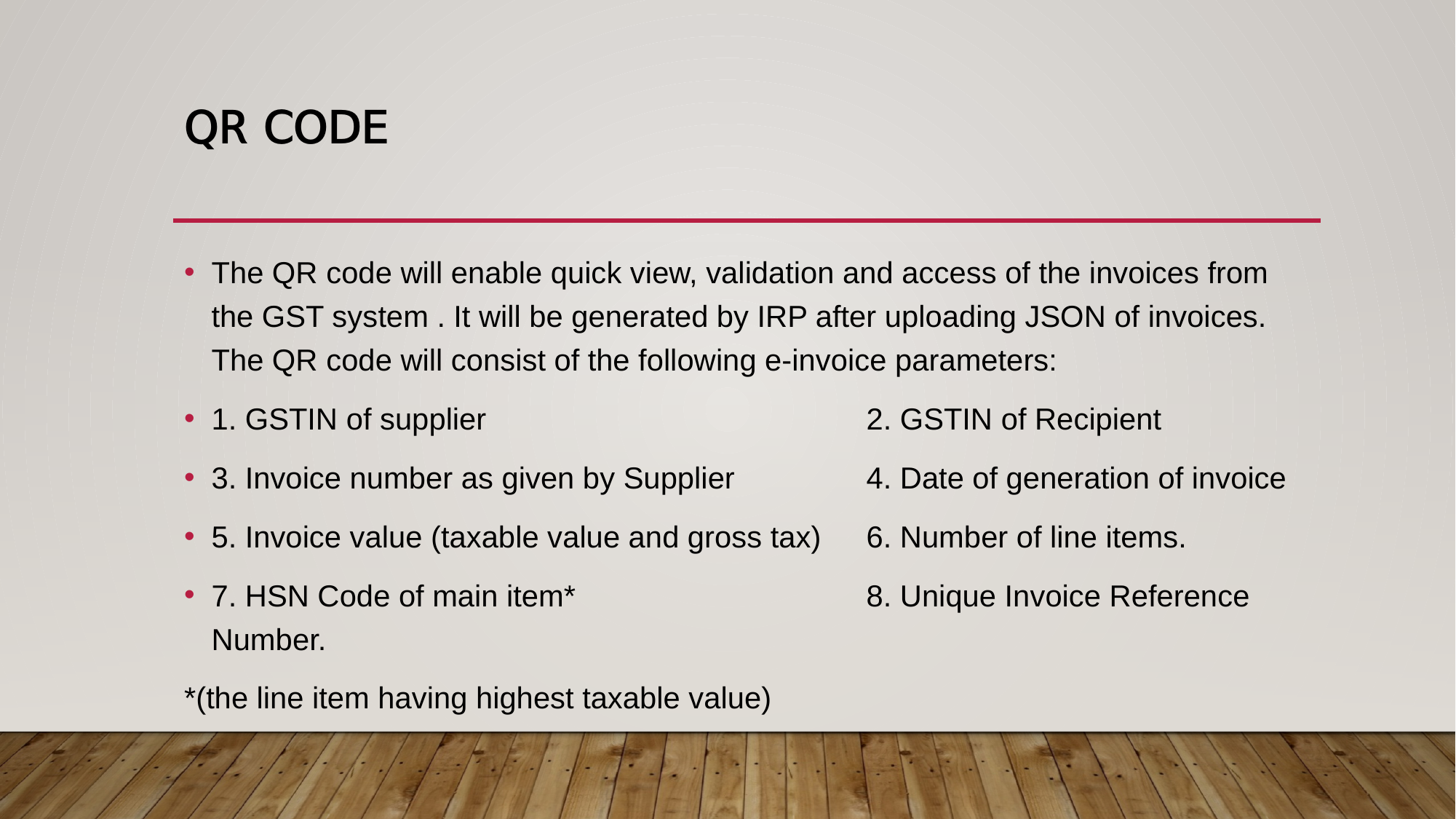

# QR Code
The QR code will enable quick view, validation and access of the invoices from the GST system . It will be generated by IRP after uploading JSON of invoices. The QR code will consist of the following e-invoice parameters:
1. GSTIN of supplier				2. GSTIN of Recipient
3. Invoice number as given by Supplier		4. Date of generation of invoice
5. Invoice value (taxable value and gross tax)	6. Number of line items.
7. HSN Code of main item*			8. Unique Invoice Reference Number.
*(the line item having highest taxable value)